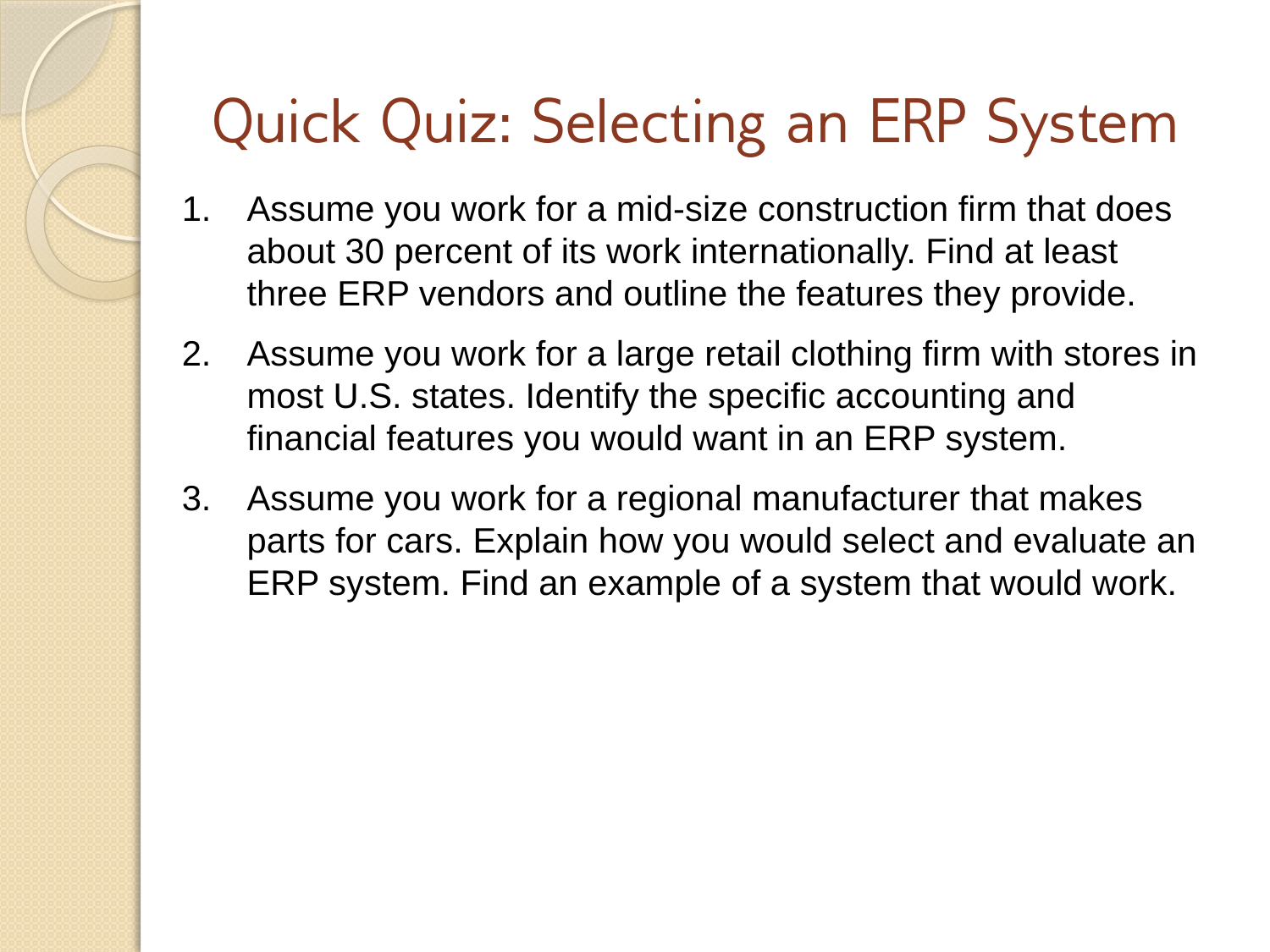

# Quick Quiz: Selecting an ERP System
1.	Assume you work for a mid-size construction firm that does about 30 percent of its work internationally. Find at least three ERP vendors and outline the features they provide.
2.	Assume you work for a large retail clothing firm with stores in most U.S. states. Identify the specific accounting and financial features you would want in an ERP system.
3.	Assume you work for a regional manufacturer that makes parts for cars. Explain how you would select and evaluate an ERP system. Find an example of a system that would work.